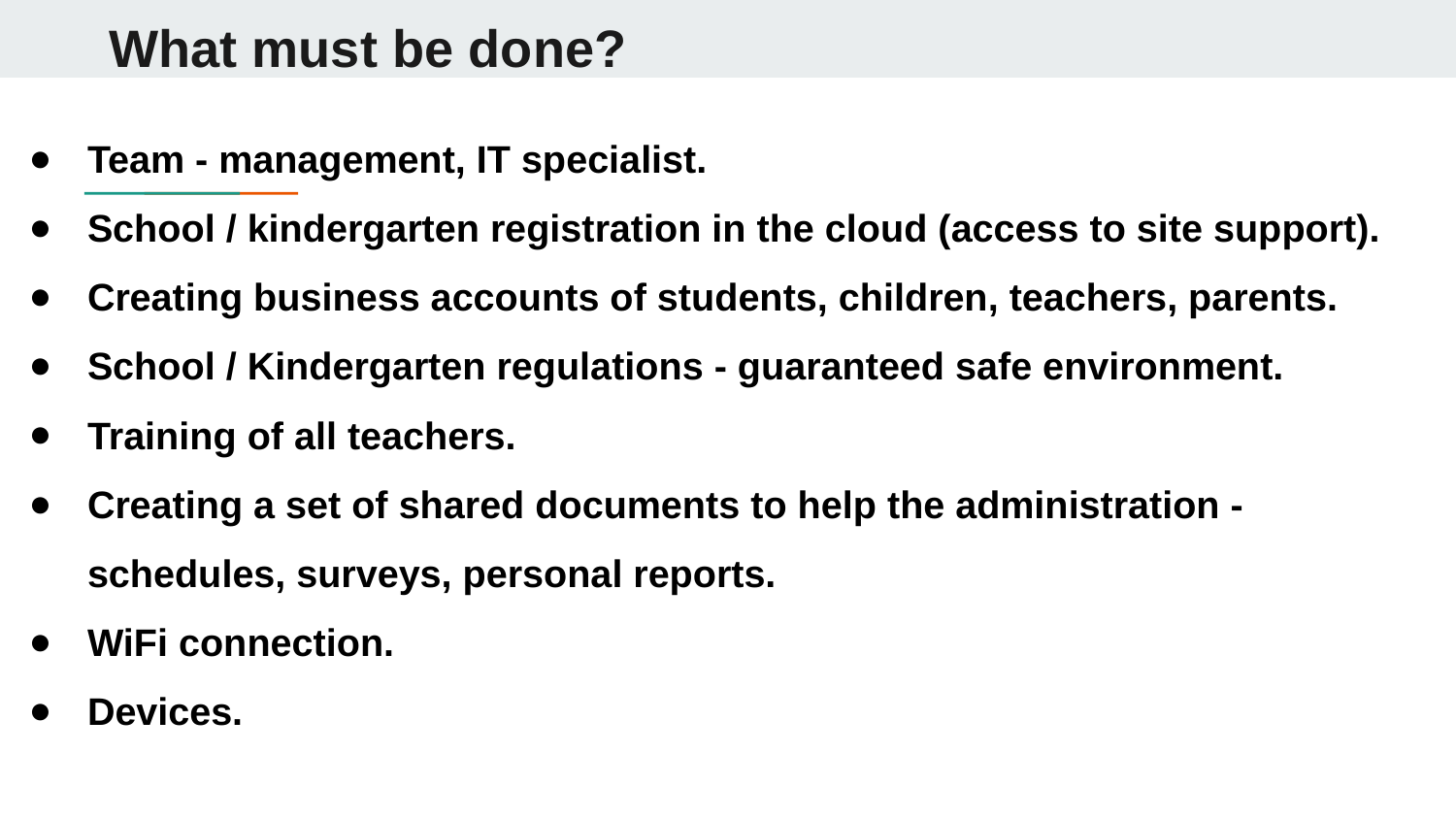

# What must be done?
Team - management, IT specialist.
School / kindergarten registration in the cloud (access to site support).
Creating business accounts of students, children, teachers, parents.
School / Kindergarten regulations - guaranteed safe environment.
Training of all teachers.
Creating a set of shared documents to help the administration - schedules, surveys, personal reports.
WiFi connection.
Devices.